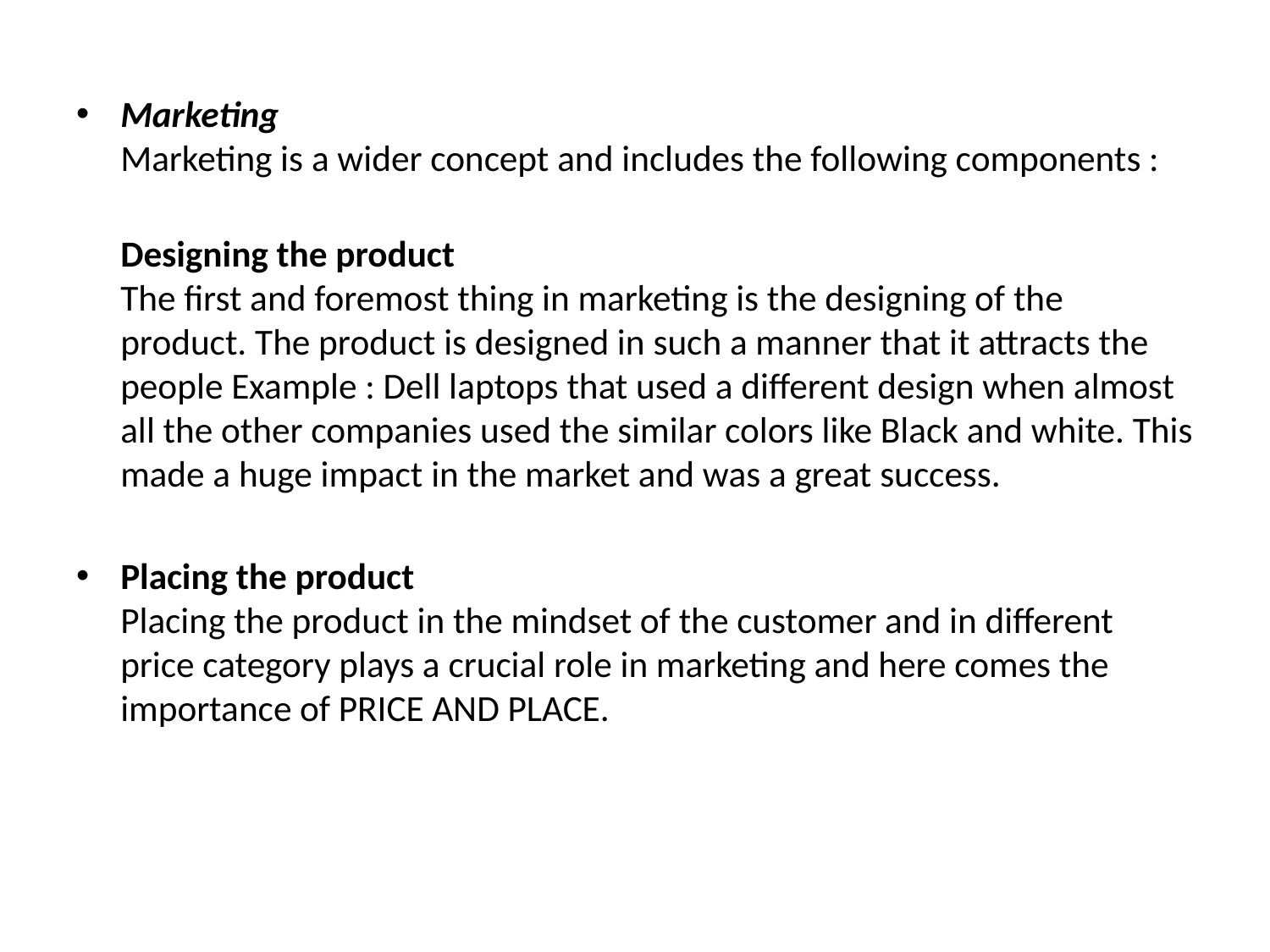

Marketing
Marketing is a wider concept and includes the following components :
Designing the product
The first and foremost thing in marketing is the designing of the product. The product is designed in such a manner that it attracts the people Example : Dell laptops that used a different design when almost all the other companies used the similar colors like Black and white. This made a huge impact in the market and was a great success.

Placing the product
Placing the product in the mindset of the customer and in different price category plays a crucial role in marketing and here comes the importance of PRICE AND PLACE.